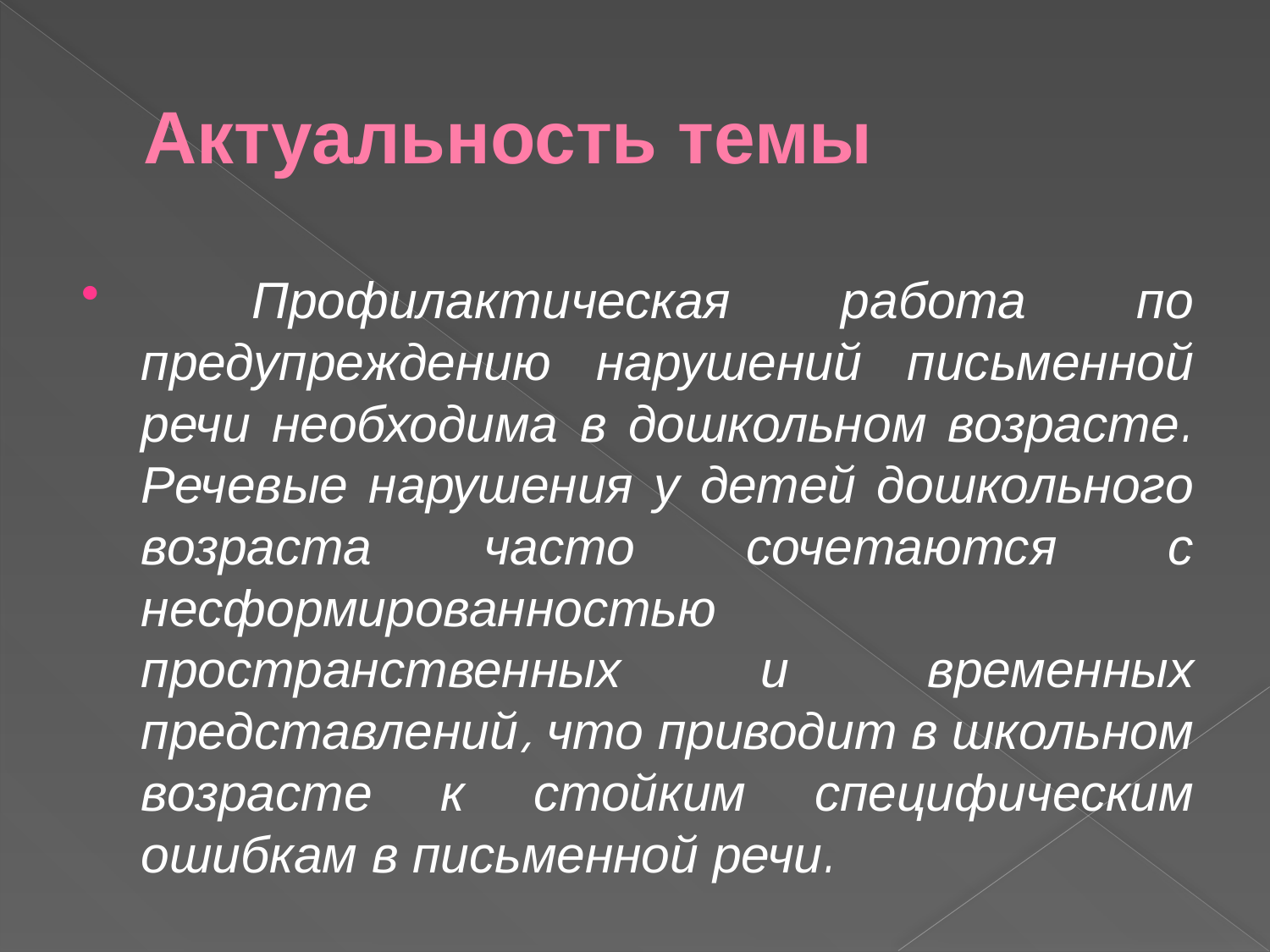

# Актуальность темы
 Профилактическая работа по предупреждению нарушений письменной речи необходима в дошкольном возрасте. Речевые нарушения у детей дошкольного возраста часто сочетаются с несформированностью пространственных и временных представлений, что приводит в школьном возрасте к стойким специфическим ошибкам в письменной речи.